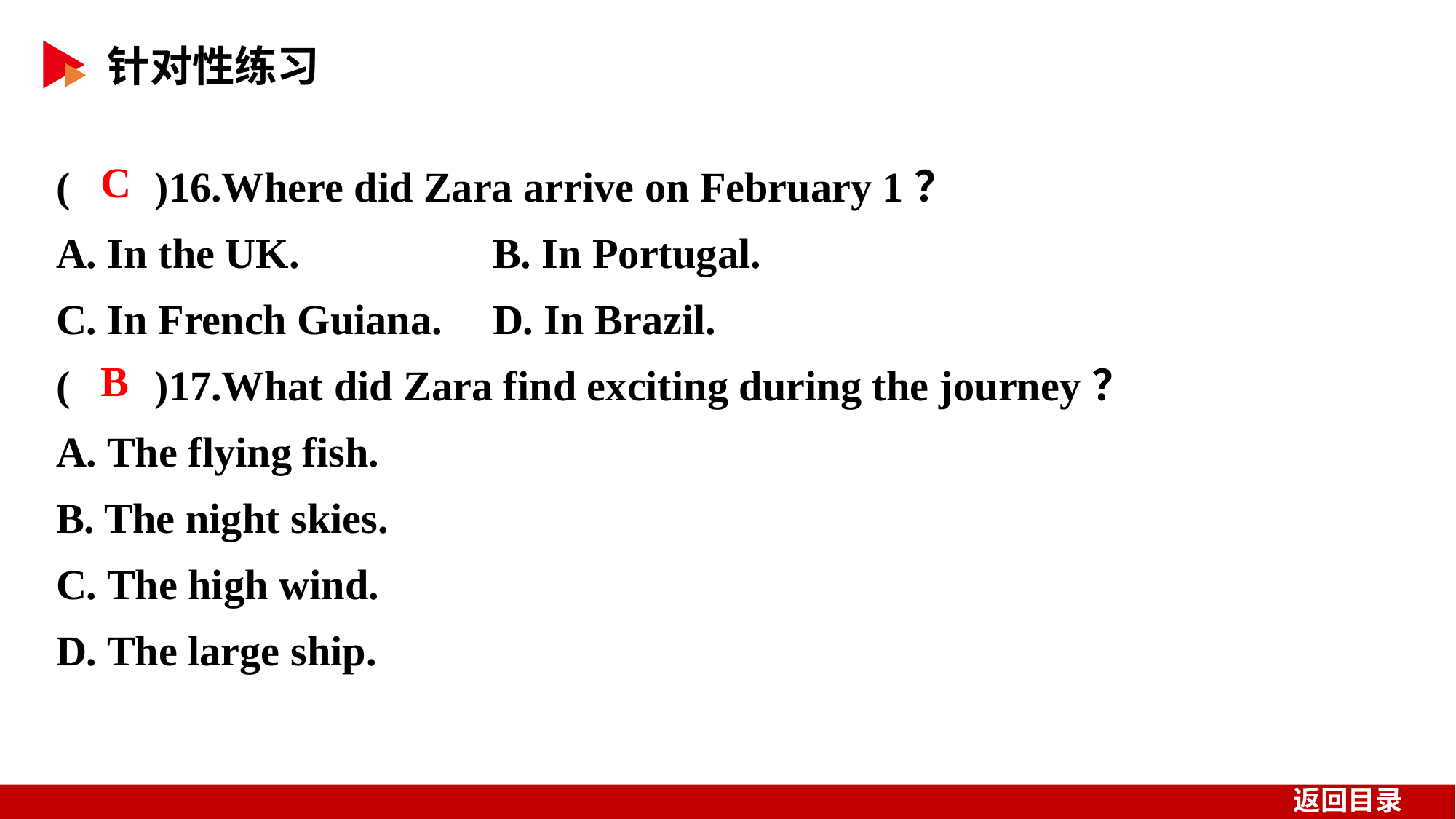

(        )16.Where did Zara arrive on February 1？
A. In the UK.                	B. In Portugal.
C. In French Guiana. 	D. In Brazil.
(        )17.What did Zara find exciting during the journey？
A. The flying fish.
B. The night skies.
C. The high wind.
D. The large ship.
   C
   B